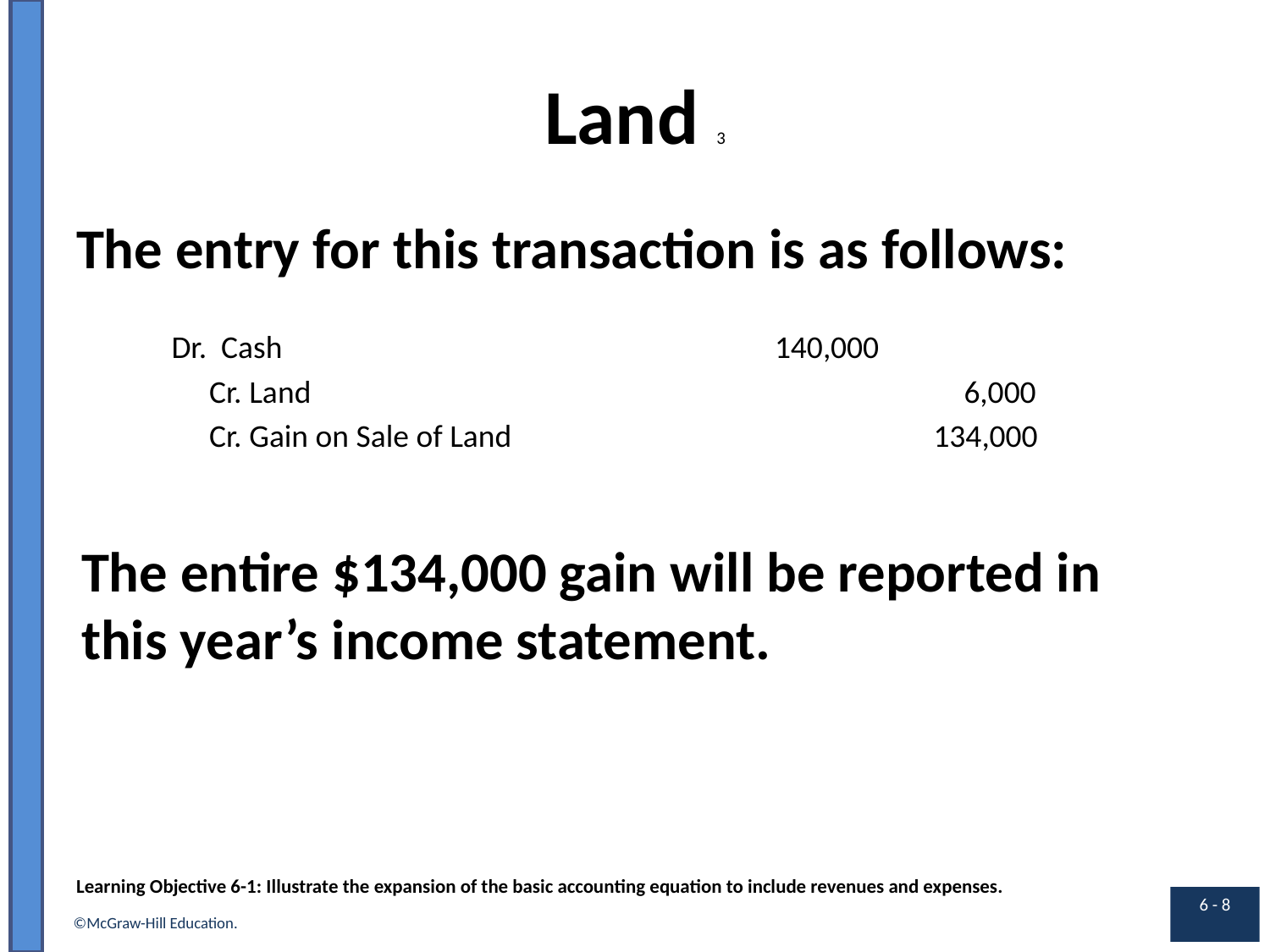

# Land 3
The entry for this transaction is as follows:
| Dr. Cash | 140,000 | Blank |
| --- | --- | --- |
| Cr. Land | Blank | 6,000 |
| Cr. Gain on Sale of Land | Blank | 134,000 |
The entire $134,000 gain will be reported in this year’s income statement.
Learning Objective 6-1: Illustrate the expansion of the basic accounting equation to include revenues and expenses.